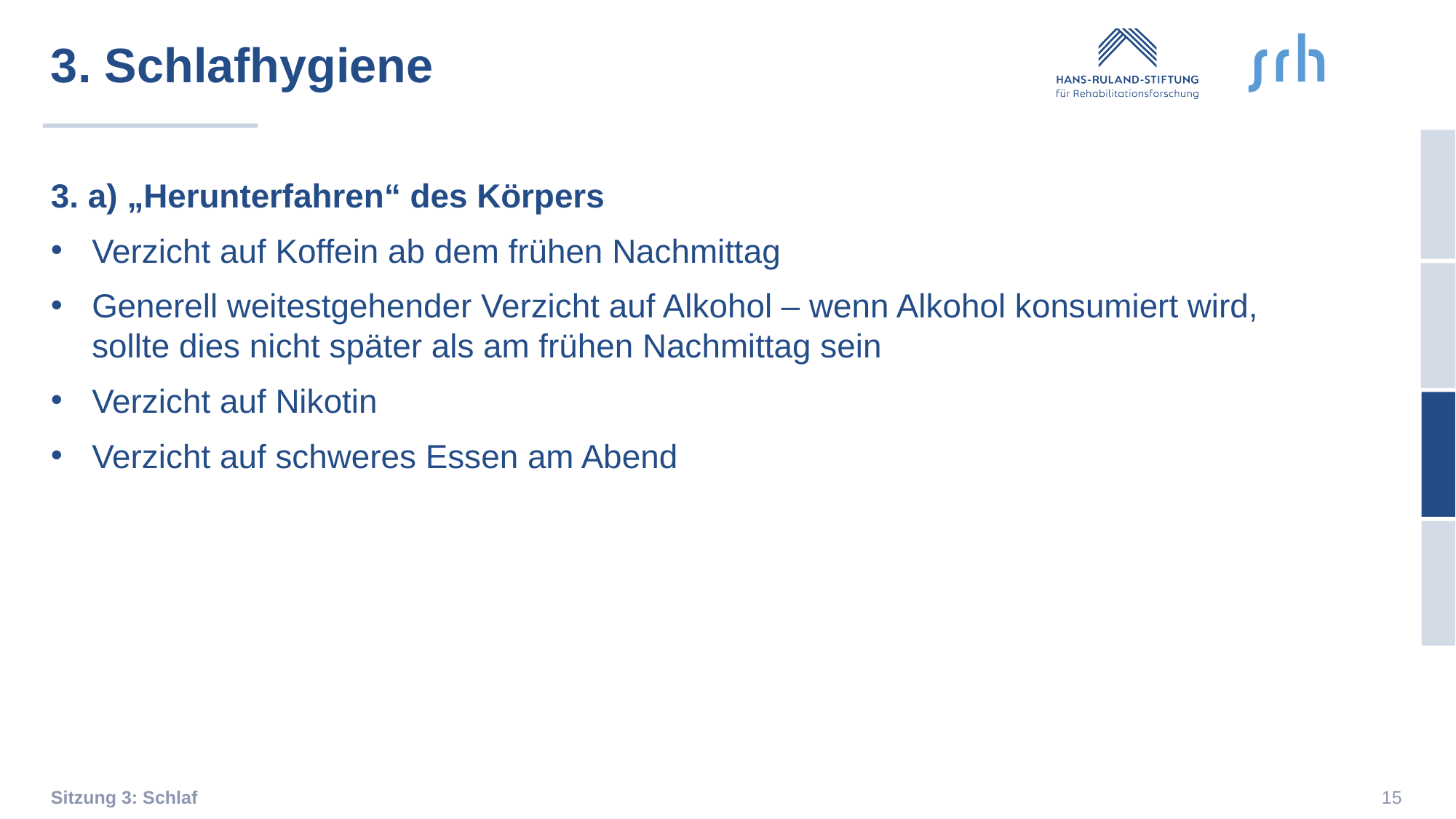

# 3. Schlafhygiene
3. a) „Herunterfahren“ des Körpers
Verzicht auf Koffein ab dem frühen Nachmittag
Generell weitestgehender Verzicht auf Alkohol – wenn Alkohol konsumiert wird, sollte dies nicht später als am frühen Nachmittag sein
Verzicht auf Nikotin
Verzicht auf schweres Essen am Abend

15
Sitzung 3: Schlaf